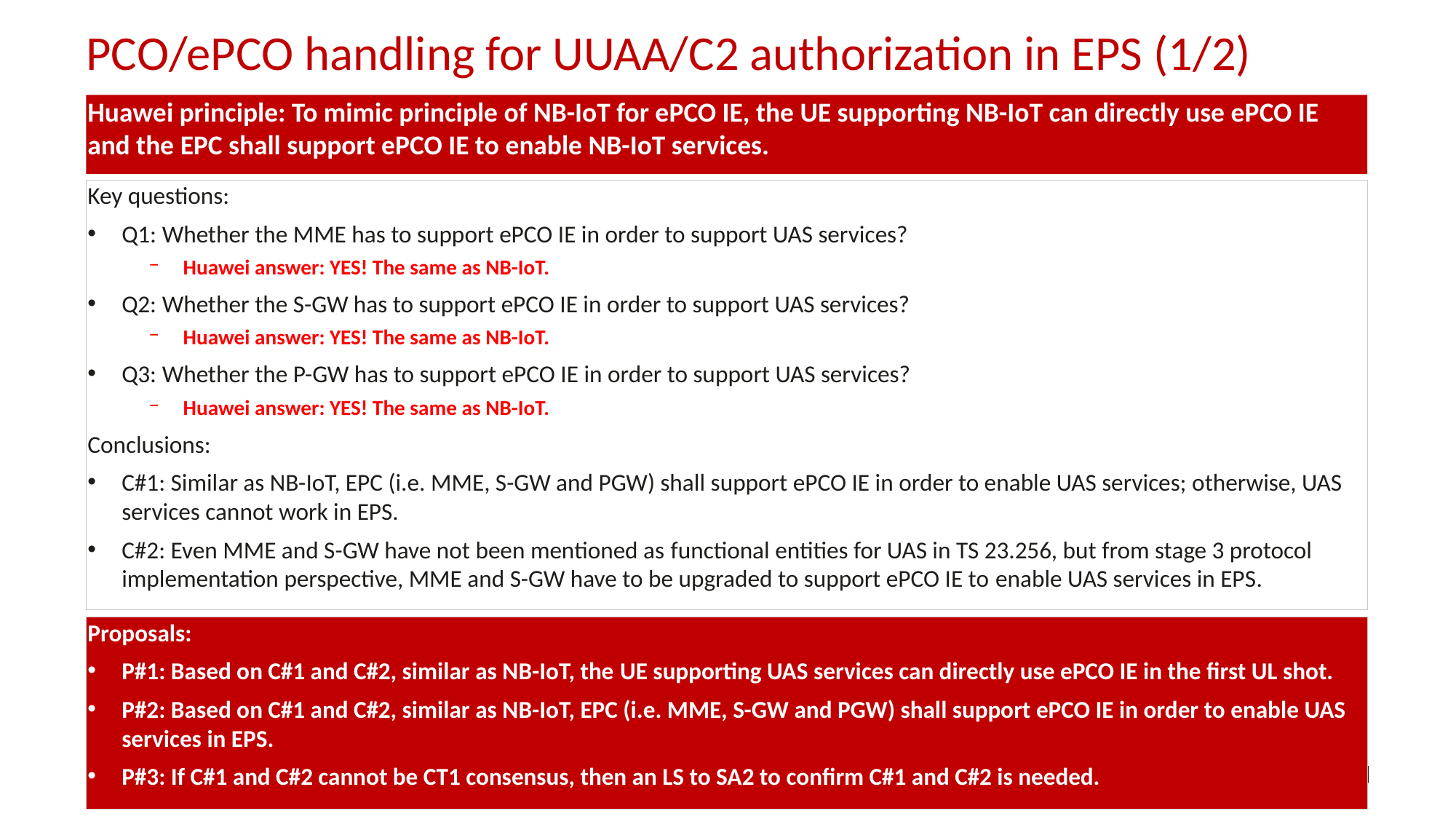

PCO/ePCO handling for UUAA/C2 authorization in EPS (1/2)
Huawei principle: To mimic principle of NB-IoT for ePCO IE, the UE supporting NB-IoT can directly use ePCO IE and the EPC shall support ePCO IE to enable NB-IoT services.
Key questions:
Q1: Whether the MME has to support ePCO IE in order to support UAS services?
Huawei answer: YES! The same as NB-IoT.
Q2: Whether the S-GW has to support ePCO IE in order to support UAS services?
Huawei answer: YES! The same as NB-IoT.
Q3: Whether the P-GW has to support ePCO IE in order to support UAS services?
Huawei answer: YES! The same as NB-IoT.
Conclusions:
C#1: Similar as NB-IoT, EPC (i.e. MME, S-GW and PGW) shall support ePCO IE in order to enable UAS services; otherwise, UAS services cannot work in EPS.
C#2: Even MME and S-GW have not been mentioned as functional entities for UAS in TS 23.256, but from stage 3 protocol implementation perspective, MME and S-GW have to be upgraded to support ePCO IE to enable UAS services in EPS.
Proposals:
P#1: Based on C#1 and C#2, similar as NB-IoT, the UE supporting UAS services can directly use ePCO IE in the first UL shot.
P#2: Based on C#1 and C#2, similar as NB-IoT, EPC (i.e. MME, S-GW and PGW) shall support ePCO IE in order to enable UAS services in EPS.
P#3: If C#1 and C#2 cannot be CT1 consensus, then an LS to SA2 to confirm C#1 and C#2 is needed.